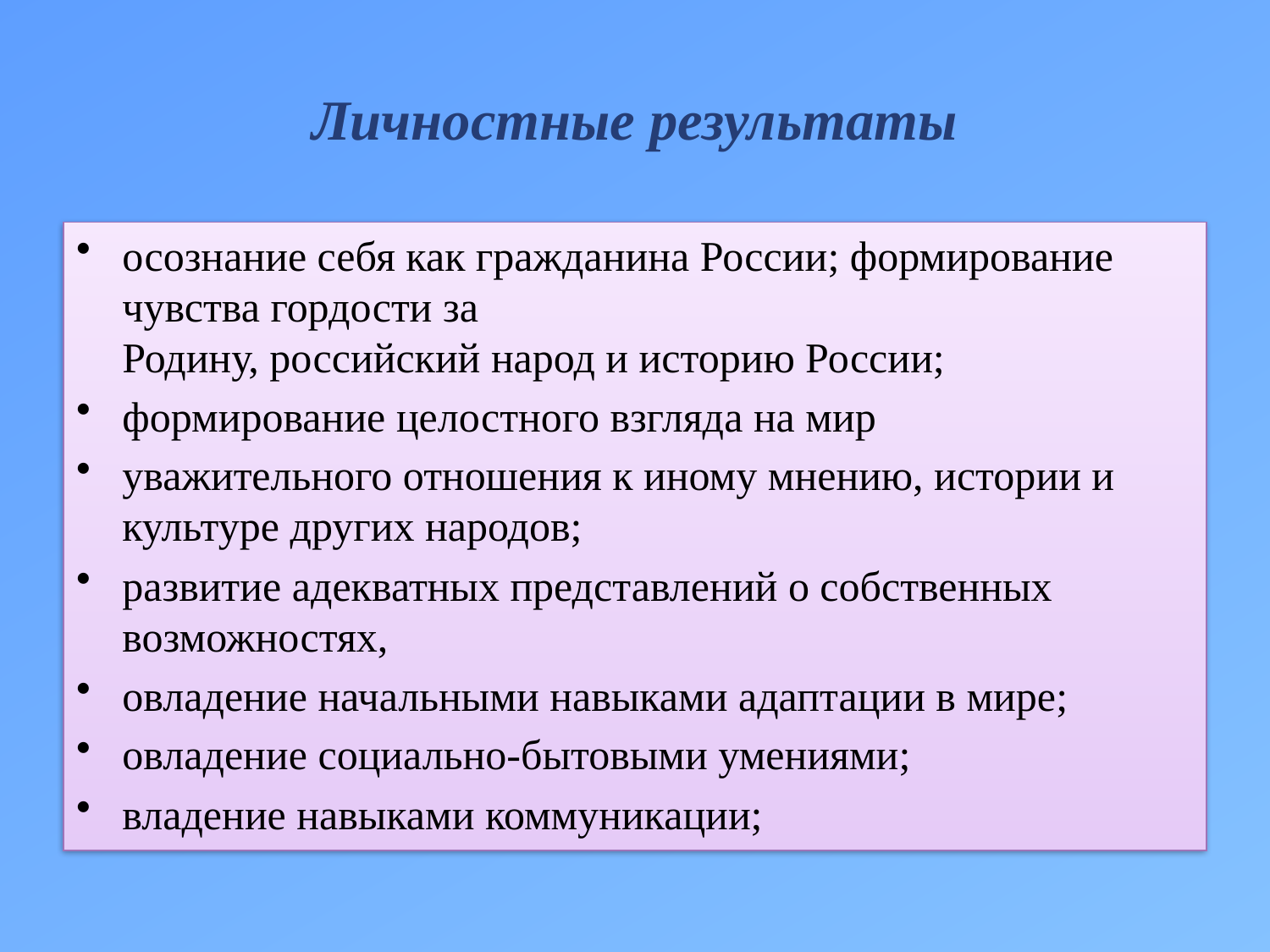

# Личностные результаты
осознание себя как гражданина России; формирование чувства гордости за
Родину, российский народ и историю России;
формирование целостного взгляда на мир
уважительного отношения к иному мнению, истории и культуре других народов;
развитие адекватных представлений о собственных возможностях,
овладение начальными навыками адаптации в мире;
овладение социально-бытовыми умениями;
владение навыками коммуникации;